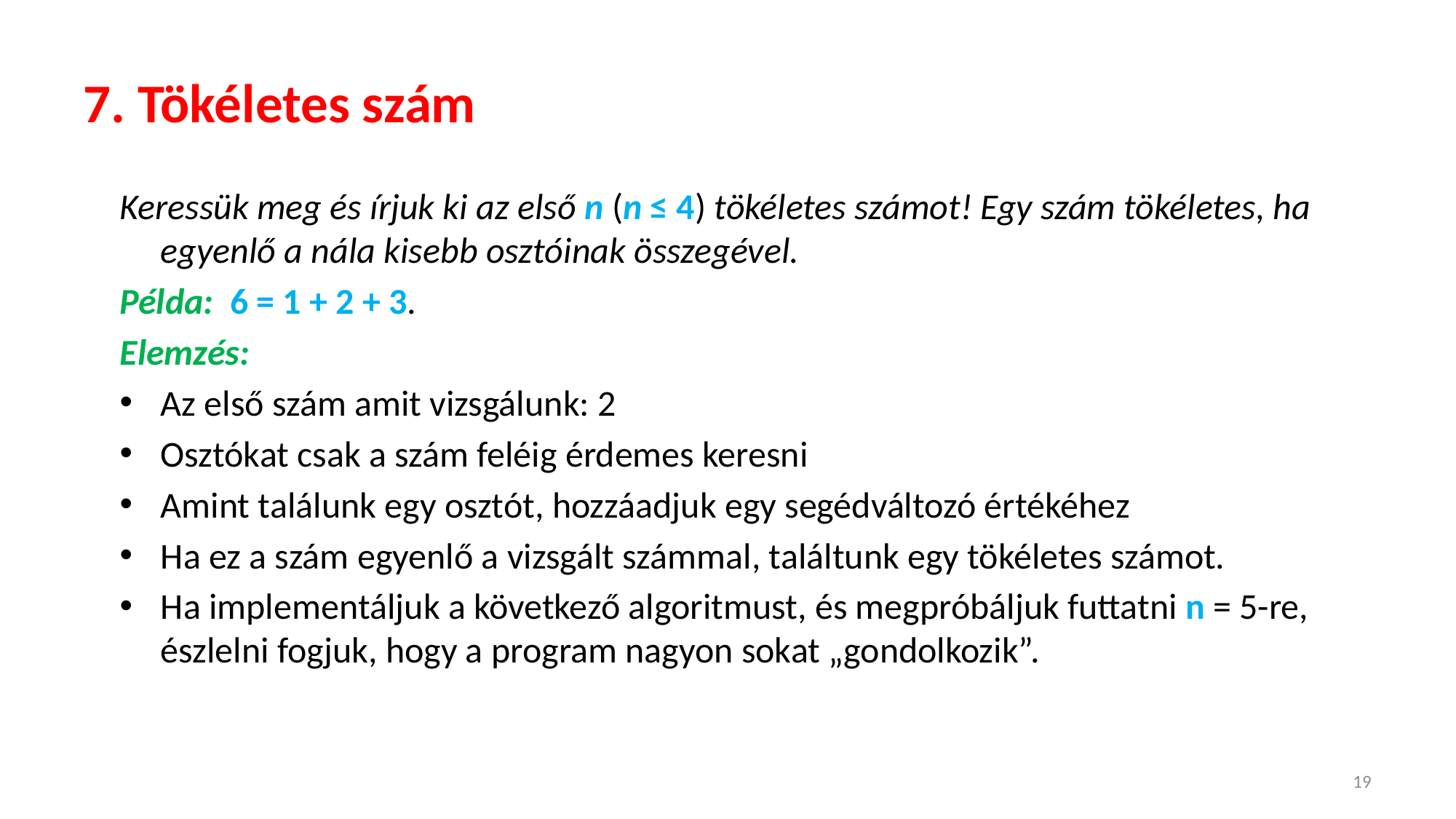

# 7. Tökéletes szám
Keressük meg és írjuk ki az első n (n ≤ 4) tökéletes számot! Egy szám tökéletes, ha egyenlő a nála kisebb osztóinak összegével.
Példa:  6 = 1 + 2 + 3.
Elemzés:
Az első szám amit vizsgálunk: 2
Osztókat csak a szám feléig érdemes keresni
Amint találunk egy osztót, hozzáadjuk egy segédváltozó értékéhez
Ha ez a szám egyenlő a vizsgált számmal, találtunk egy tökéletes számot.
Ha implementáljuk a következő algoritmust, és megpróbáljuk futtatni n = 5-re, észlelni fogjuk, hogy a program nagyon sokat „gondolkozik”.
19